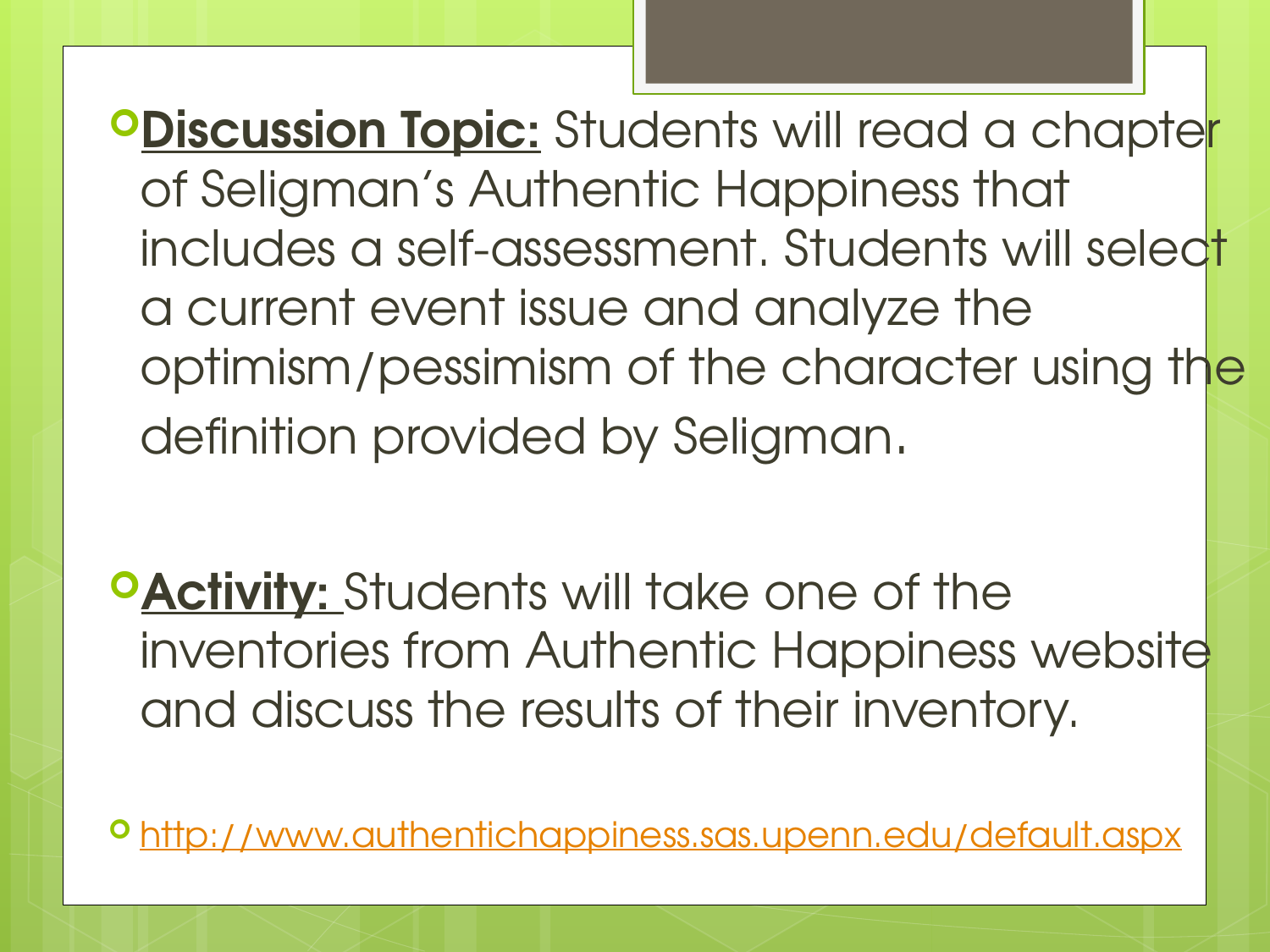

Discussion Topic: Students will read a chapter of Seligman’s Authentic Happiness that includes a self-assessment. Students will select a current event issue and analyze the optimism/pessimism of the character using the definition provided by Seligman.

Activity: Students will take one of the inventories from Authentic Happiness website and discuss the results of their inventory.

http://www.authentichappiness.sas.upenn.edu/default.aspx